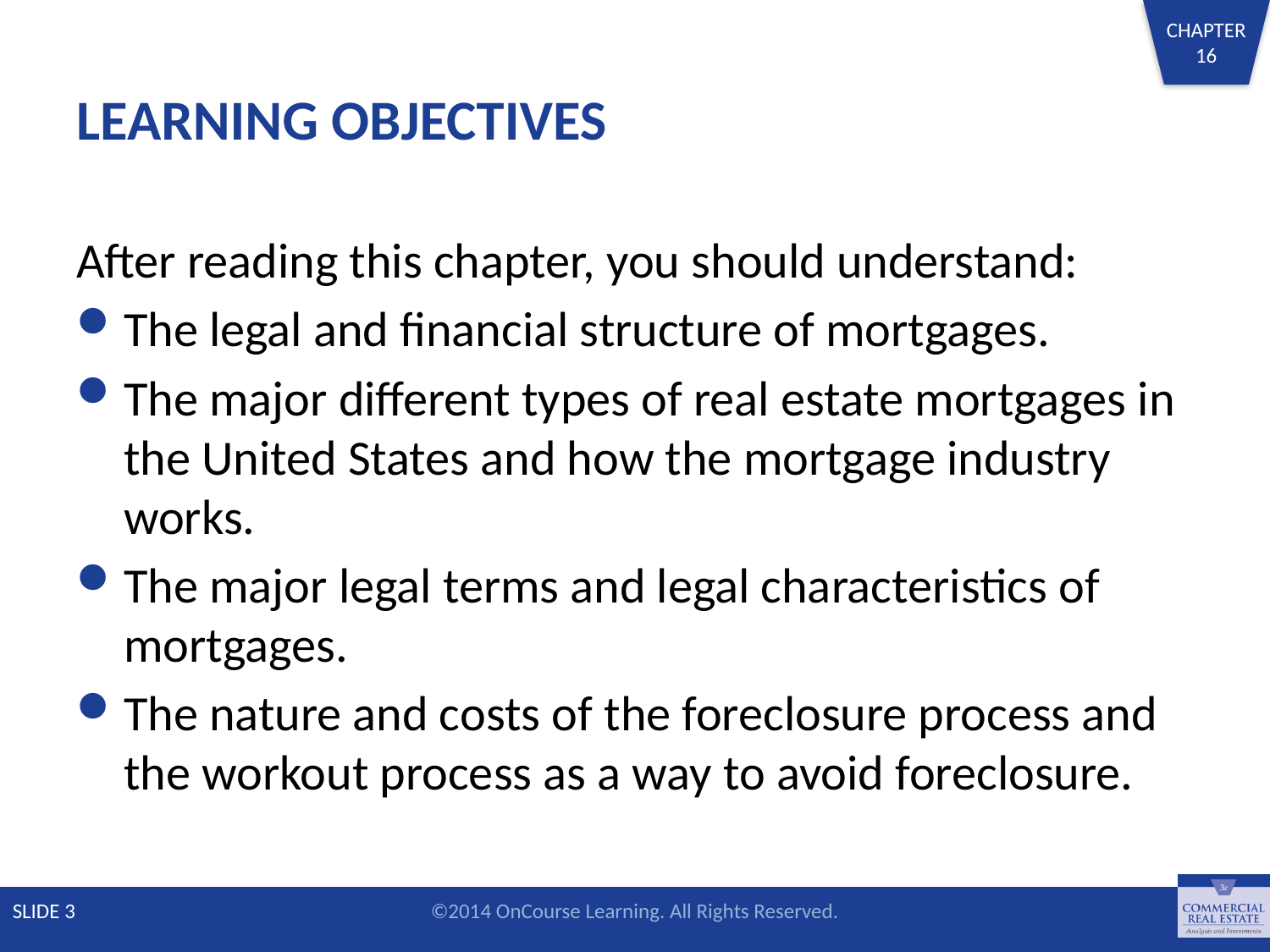

# LEARNING OBJECTIVES
After reading this chapter, you should understand:
The legal and financial structure of mortgages.
The major different types of real estate mortgages in the United States and how the mortgage industry works.
The major legal terms and legal characteristics of mortgages.
The nature and costs of the foreclosure process and the workout process as a way to avoid foreclosure.
SLIDE 3